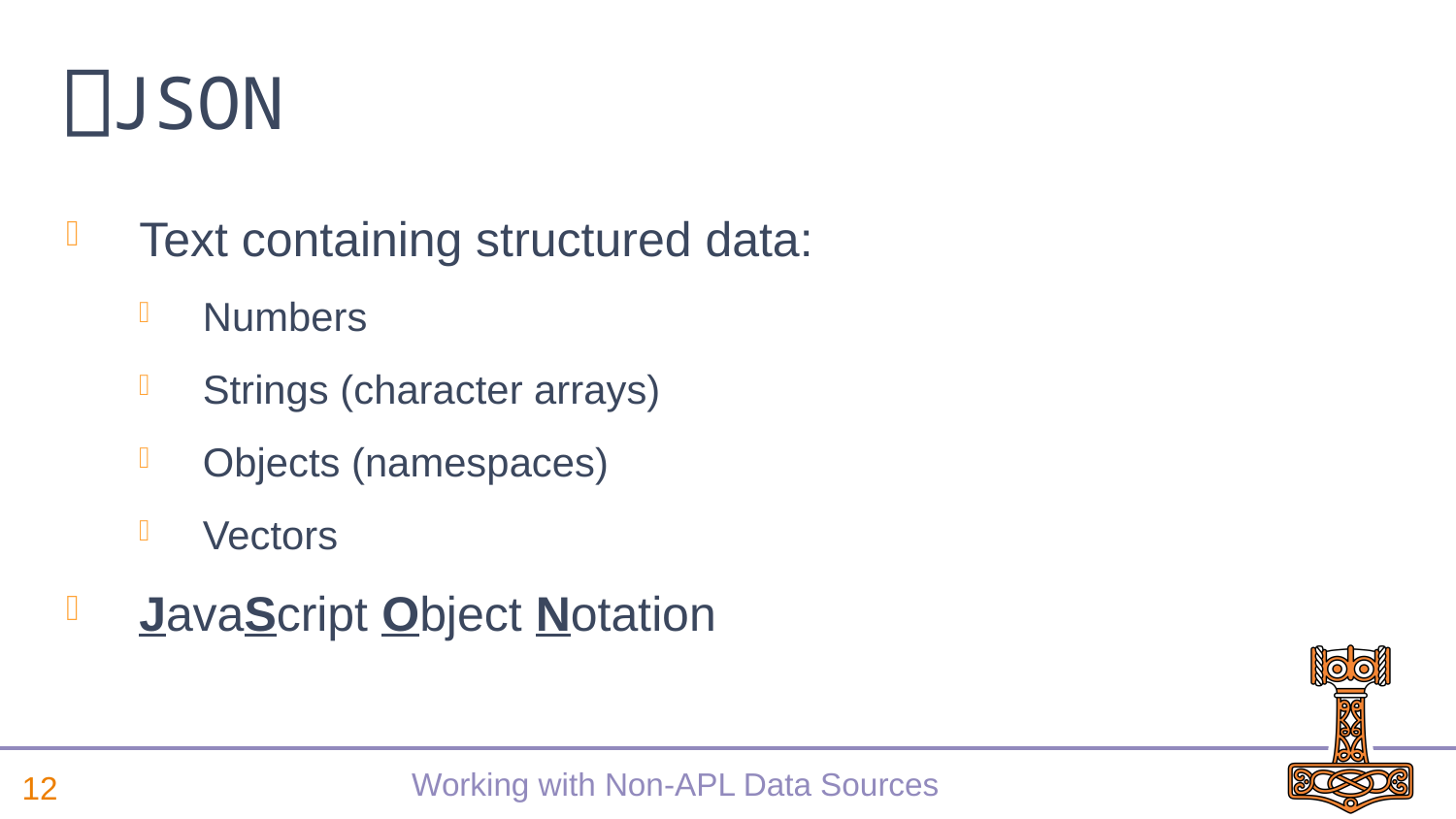

# ⎕JSON
Text containing structured data:
Numbers
Strings (character arrays)
Objects (namespaces)
Vectors
JavaScript Object Notation